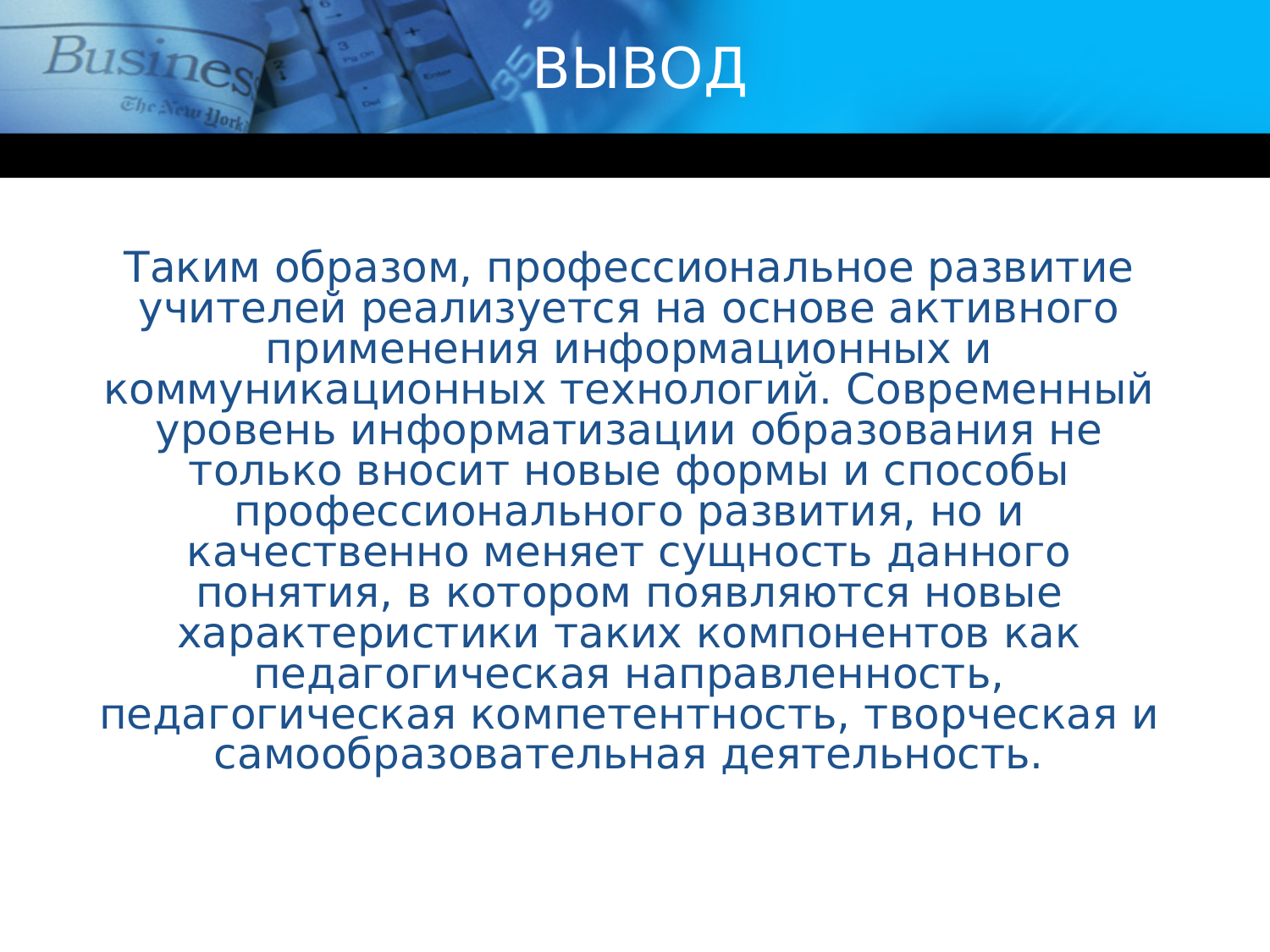

# ВЫВОД
Таким образом, профессиональное развитие учителей реализуется на основе активного применения информационных и коммуникационных технологий. Современный уровень информатизации образования не только вносит новые формы и способы профессионального развития, но и качественно меняет сущность данного понятия, в котором появляются новые характеристики таких компонентов как педагогическая направленность, педагогическая компетентность, творческая и самообразовательная деятельность.